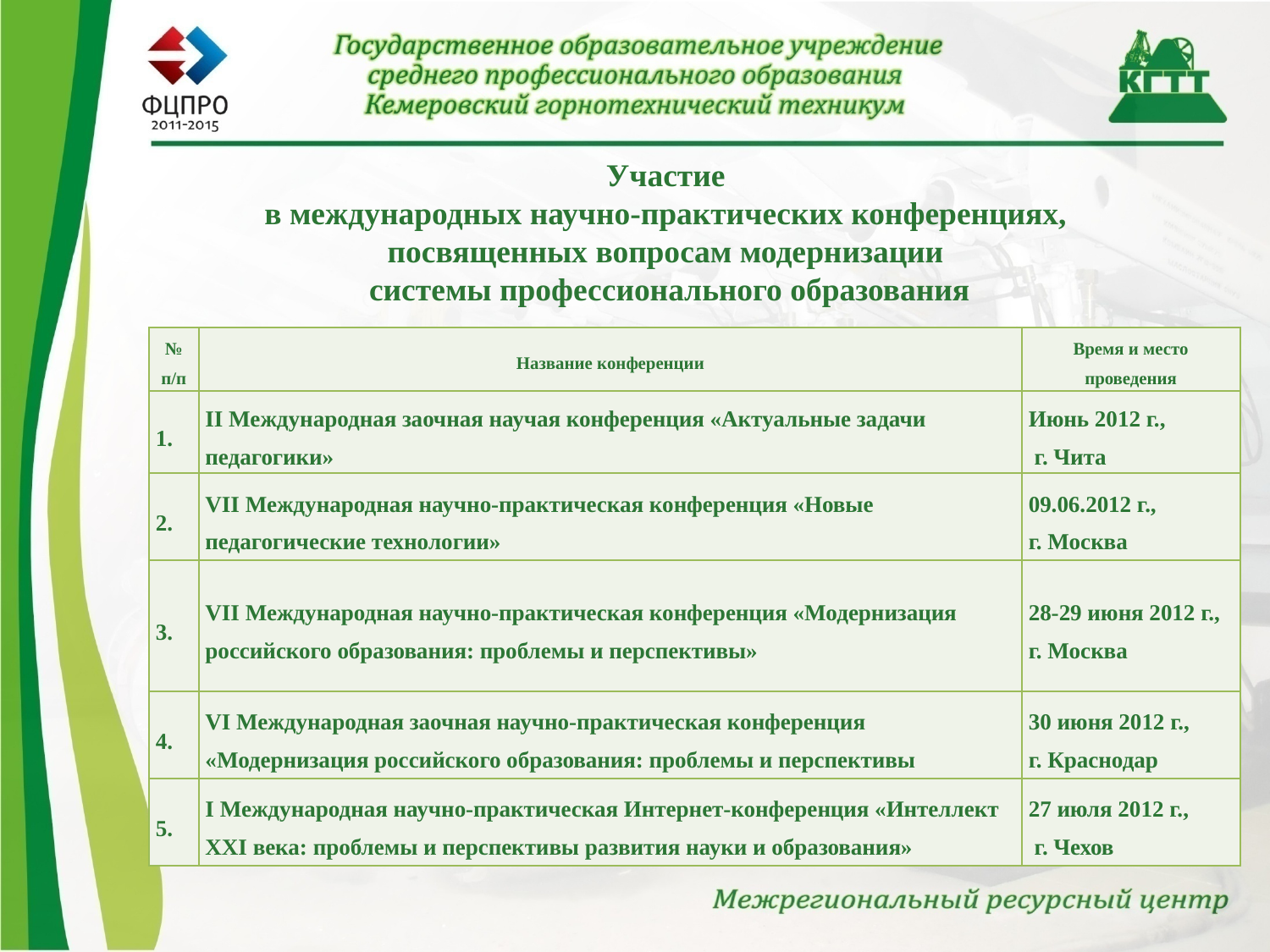

Участие
в международных научно-практических конференциях,
посвященных вопросам модернизации
системы профессионального образования
| № п/п | Название конференции | Время и место проведения |
| --- | --- | --- |
| 1. | II Международная заочная научая конференция «Актуальные задачи педагогики» | Июнь 2012 г., г. Чита |
| 2. | VII Международная научно-практическая конференция «Новые педагогические технологии» | 09.06.2012 г., г. Москва |
| 3. | VII Международная научно-практическая конференция «Модернизация российского образования: проблемы и перспективы» | 28-29 июня 2012 г., г. Москва |
| 4. | VI Международная заочная научно-практическая конференция «Модернизация российского образования: проблемы и перспективы | 30 июня 2012 г., г. Краснодар |
| 5. | I Международная научно-практическая Интернет-конференция «Интеллект XXI века: проблемы и перспективы развития науки и образования» | 27 июля 2012 г., г. Чехов |